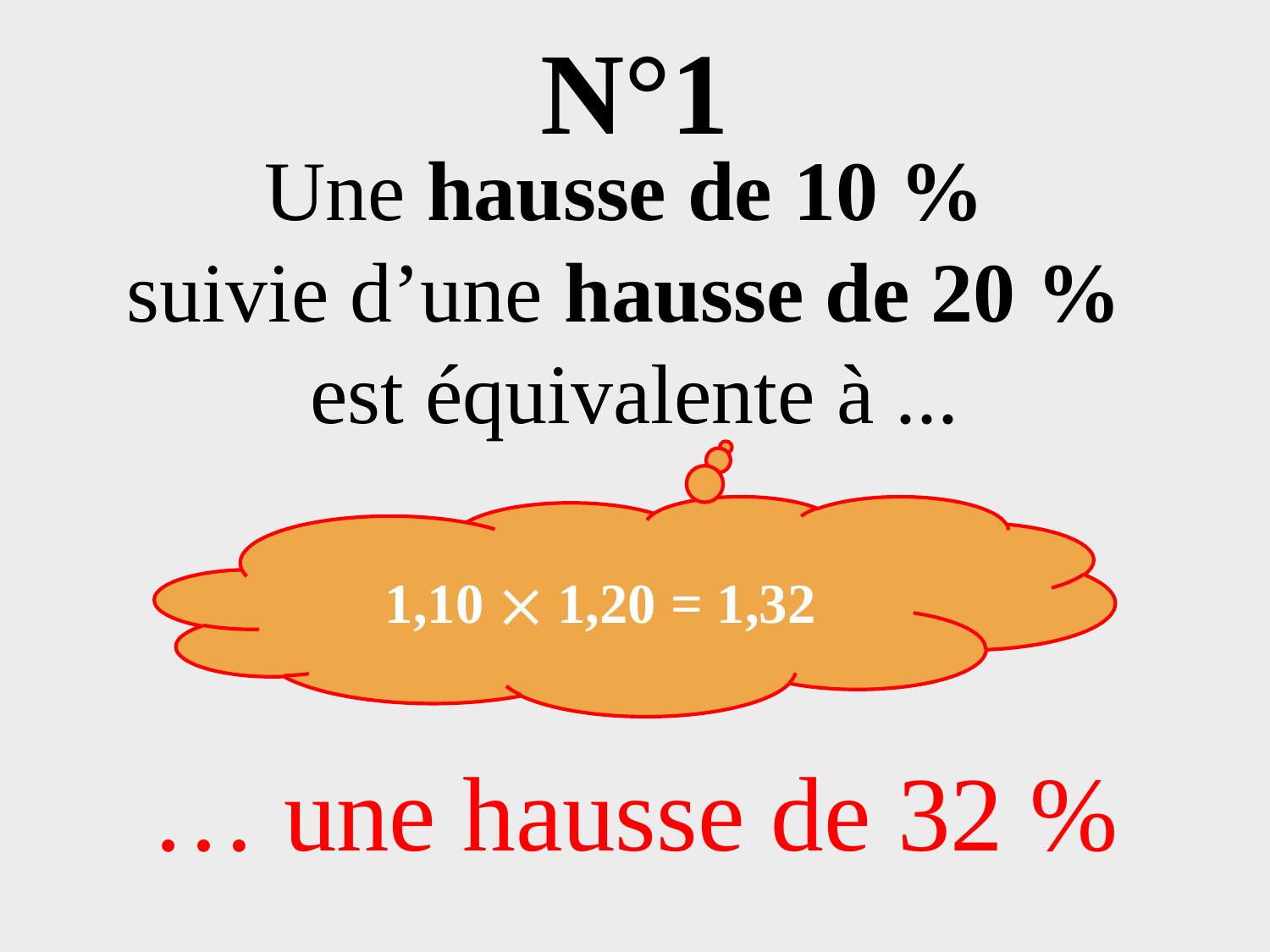

# N°1
Une hausse de 10 %
suivie d’une hausse de 20 %
est équivalente à ...

… une hausse de 32 %
1,10 × 1,20 = 1,32